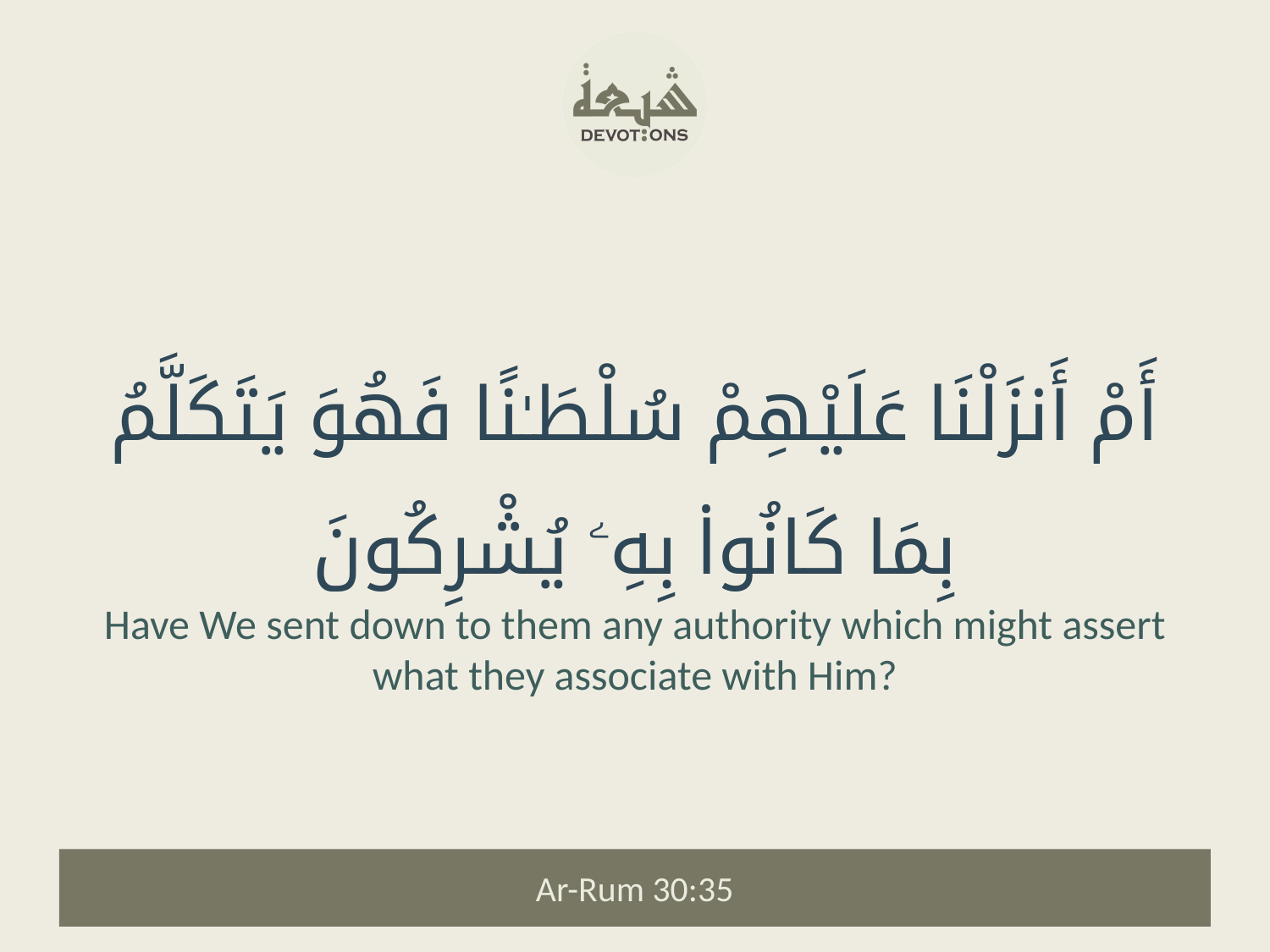

أَمْ أَنزَلْنَا عَلَيْهِمْ سُلْطَـٰنًا فَهُوَ يَتَكَلَّمُ بِمَا كَانُوا۟ بِهِۦ يُشْرِكُونَ
Have We sent down to them any authority which might assert what they associate with Him?
Ar-Rum 30:35